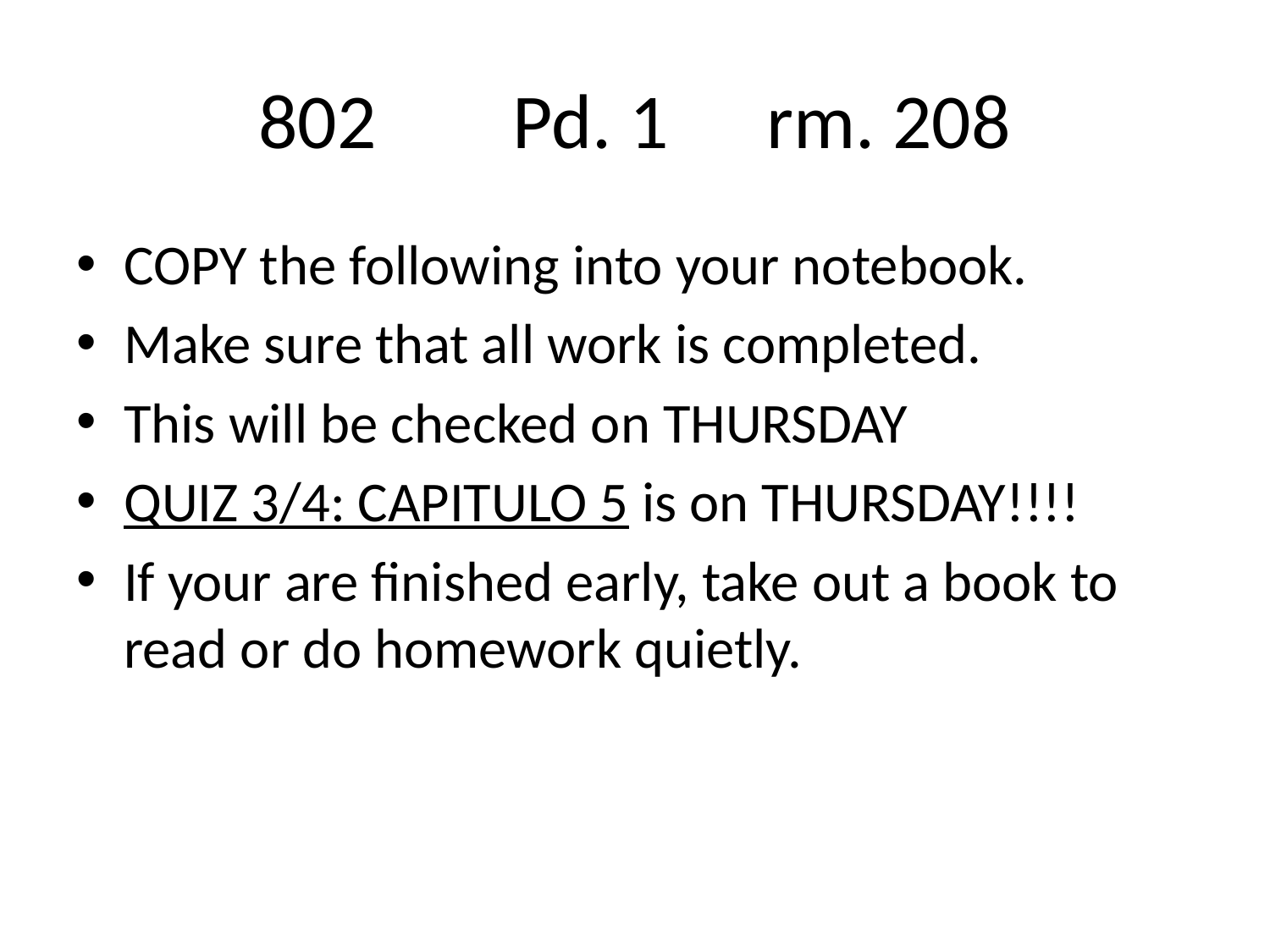

# 802		Pd. 1	rm. 208
COPY the following into your notebook.
Make sure that all work is completed.
This will be checked on THURSDAY
QUIZ 3/4: CAPITULO 5 is on THURSDAY!!!!
If your are finished early, take out a book to read or do homework quietly.